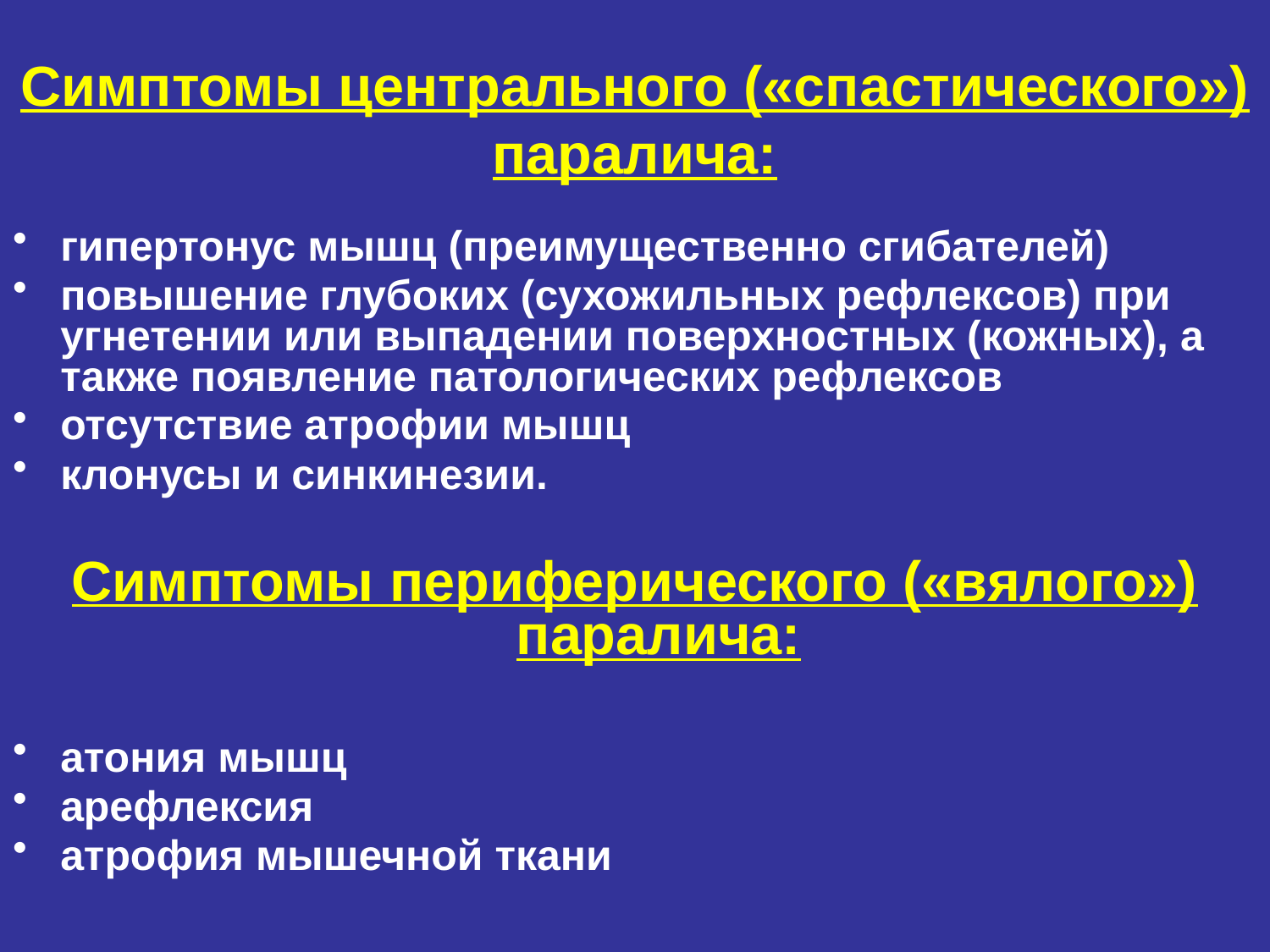

# Симптомы центрального («спастического») паралича:
гипертонус мышц (преимущественно сгибателей)
повышение глубоких (сухожильных рефлексов) при угнетении или выпадении поверхностных (кожных), а также появление патологических рефлексов
отсутствие атрофии мышц
клонусы и синкинезии.

Симптомы периферического («вялого») паралича:

атония мышц
арефлексия
атрофия мышечной ткани